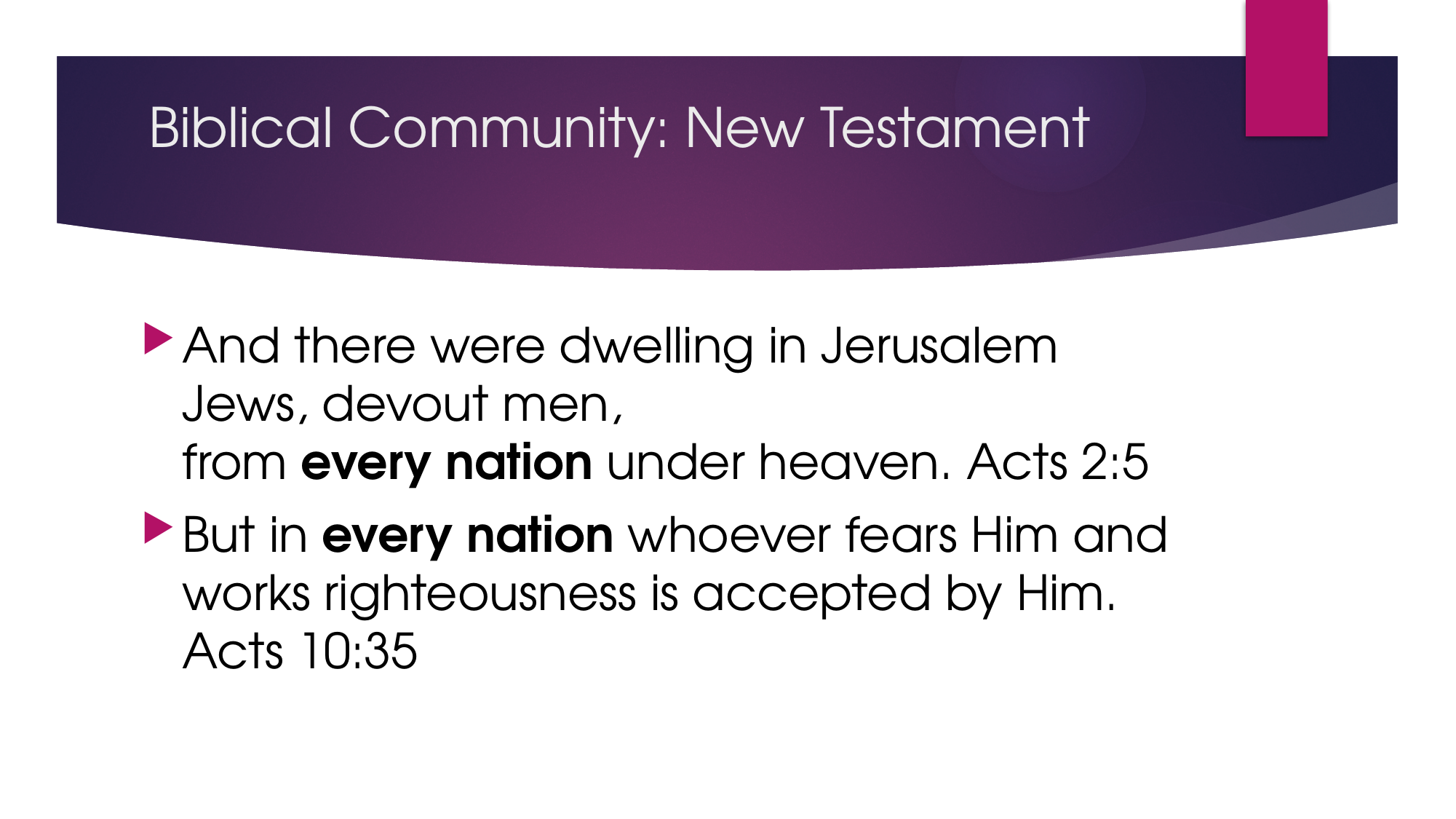

# Biblical Community: New Testament
And there were dwelling in Jerusalem Jews, devout men, from every nation under heaven. Acts 2:5
But in every nation whoever fears Him and works righteousness is accepted by Him. Acts 10:35